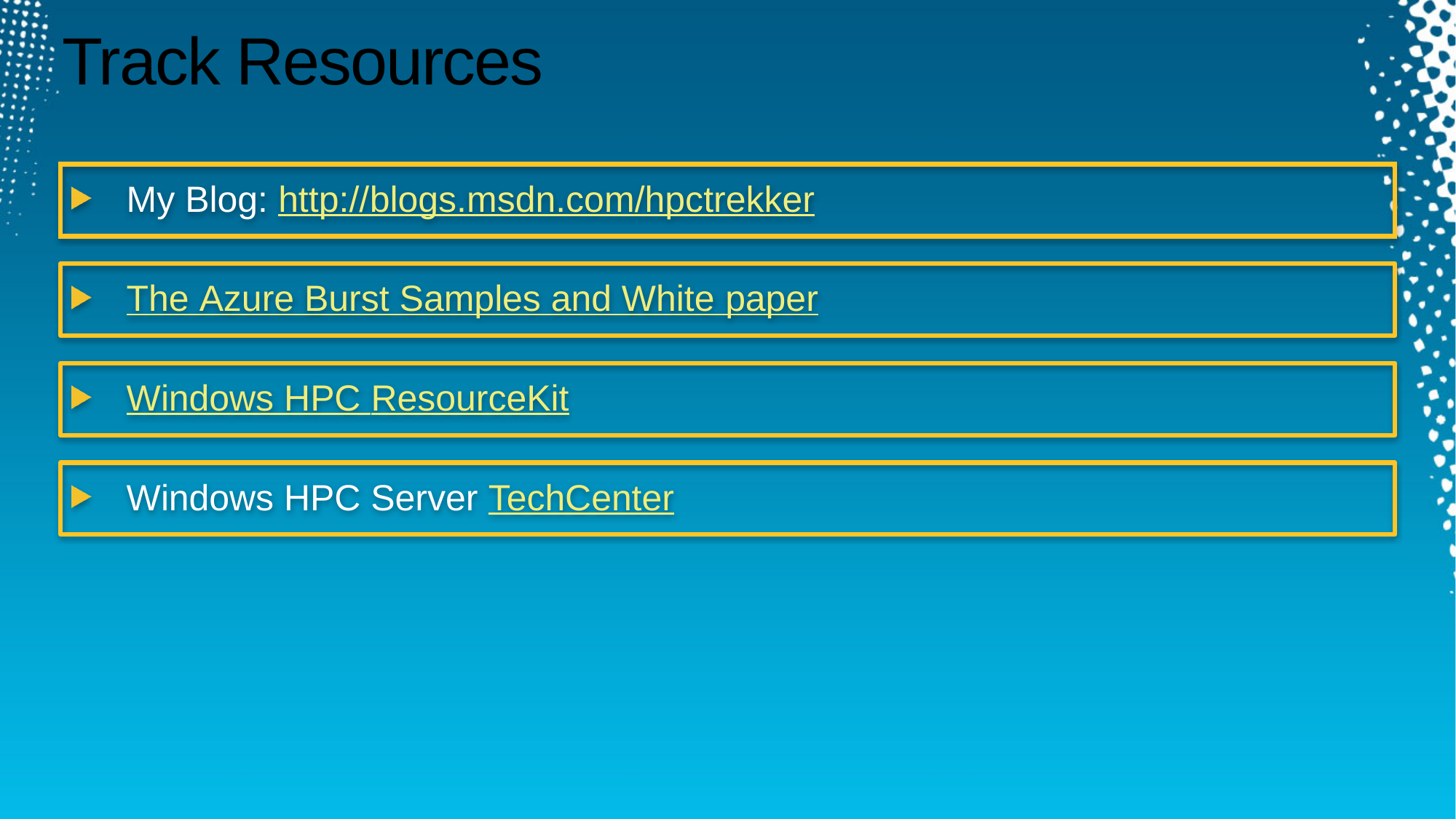

Required Slide

Track PMs will supply the content for this slide, which will be inserted during the final scrub.
# Track Resources
My Blog: http://blogs.msdn.com/hpctrekker
The Azure Burst Samples and White paper
Windows HPC ResourceKit
Windows HPC Server TechCenter